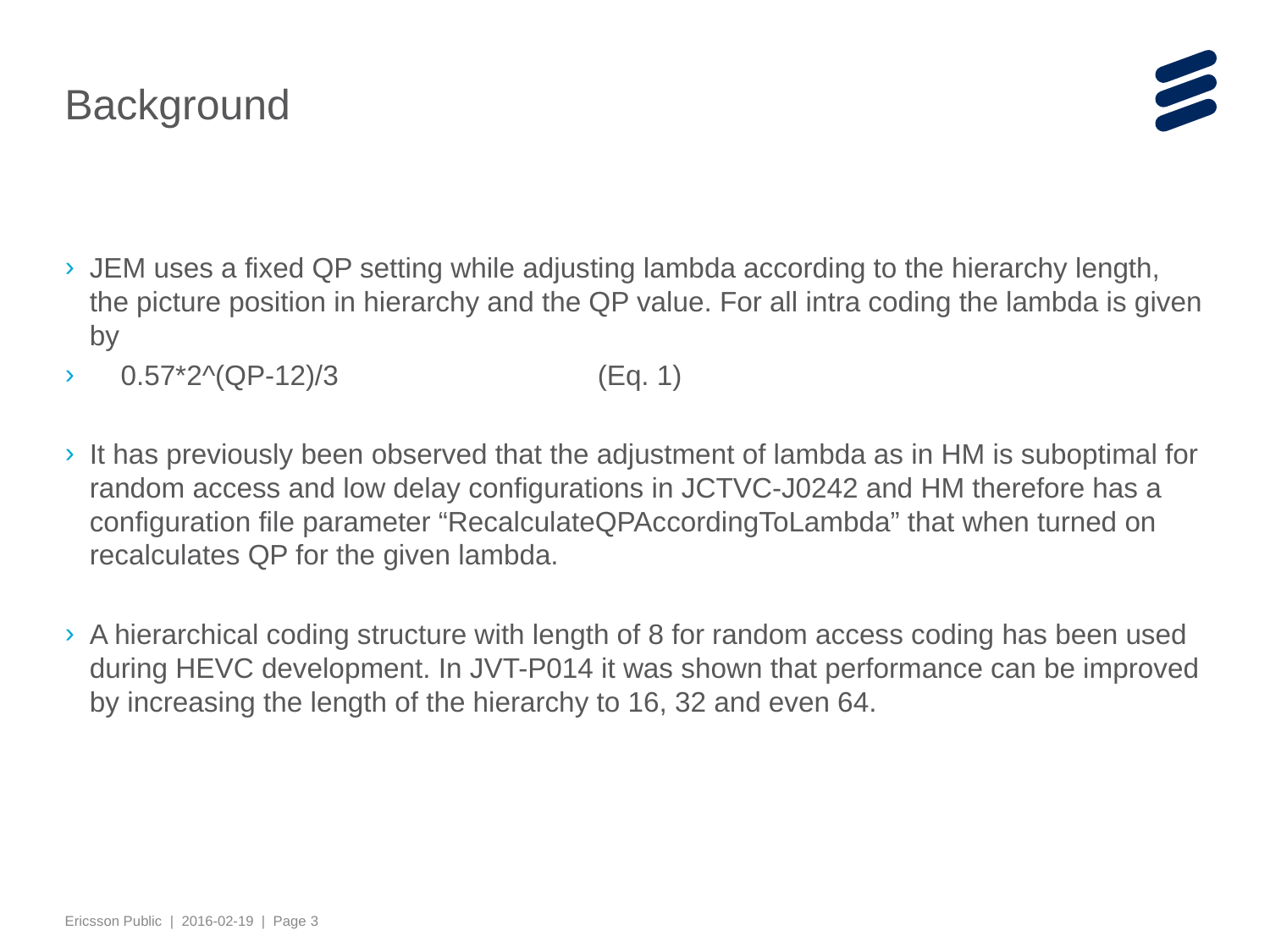

# Background
JEM uses a fixed QP setting while adjusting lambda according to the hierarchy length, the picture position in hierarchy and the QP value. For all intra coding the lambda is given by
    0.57*2^(QP-12)/3 		(Eq. 1)

It has previously been observed that the adjustment of lambda as in HM is suboptimal for random access and low delay configurations in JCTVC-J0242 and HM therefore has a configuration file parameter “RecalculateQPAccordingToLambda” that when turned on recalculates QP for the given lambda.

A hierarchical coding structure with length of 8 for random access coding has been used during HEVC development. In JVT-P014 it was shown that performance can be improved by increasing the length of the hierarchy to 16, 32 and even 64.